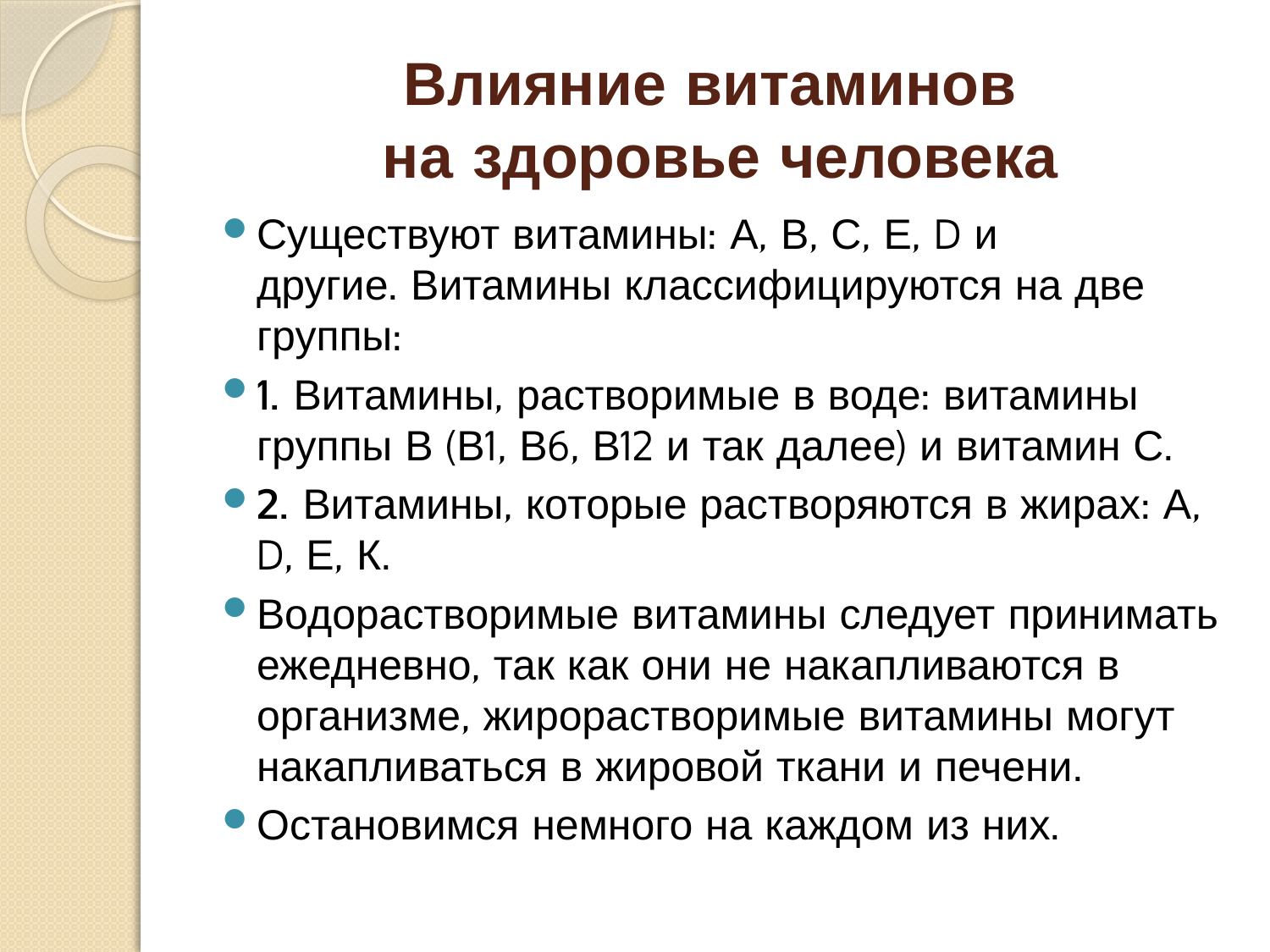

# Влияние витаминов на здоровье человека
Существуют витамины: А, В, С, Е, D и другие. Витамины классифицируются на две группы:
1. Витамины, растворимые в воде: витамины группы В (В1, В6, В12 и так далее) и витамин С.
2. Витамины, которые растворяются в жирах: А, D, Е, К.
Водорастворимые витамины следует принимать ежедневно, так как они не накапливаются в организме, жирорастворимые витамины могут накапливаться в жировой ткани и печени.
Остановимся немного на каждом из них.